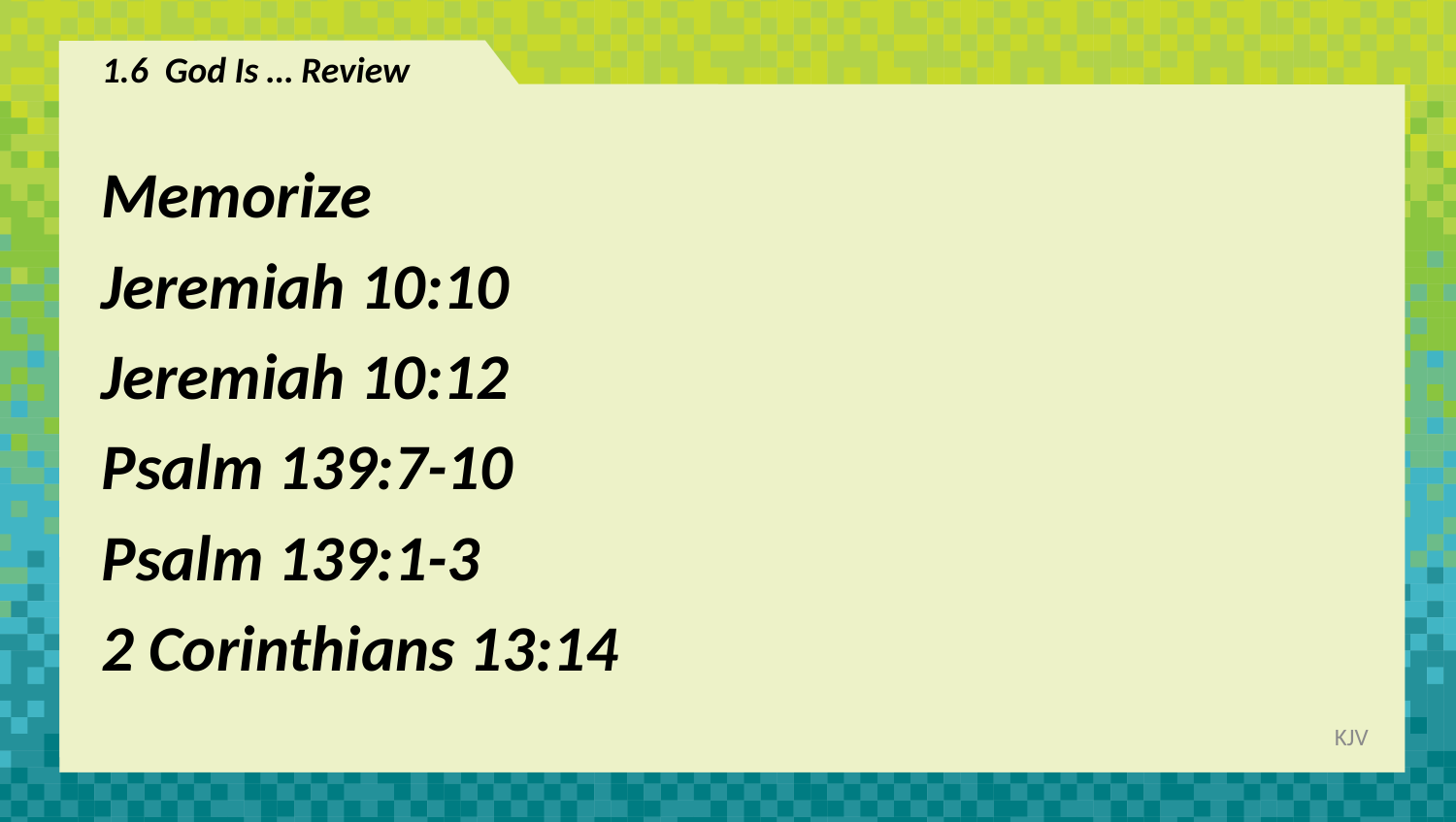

# 1.6  God Is … Review
Memorize
Jeremiah 10:10
Jeremiah 10:12
Psalm 139:7-10
Psalm 139:1-3
2 Corinthians 13:14
KJV